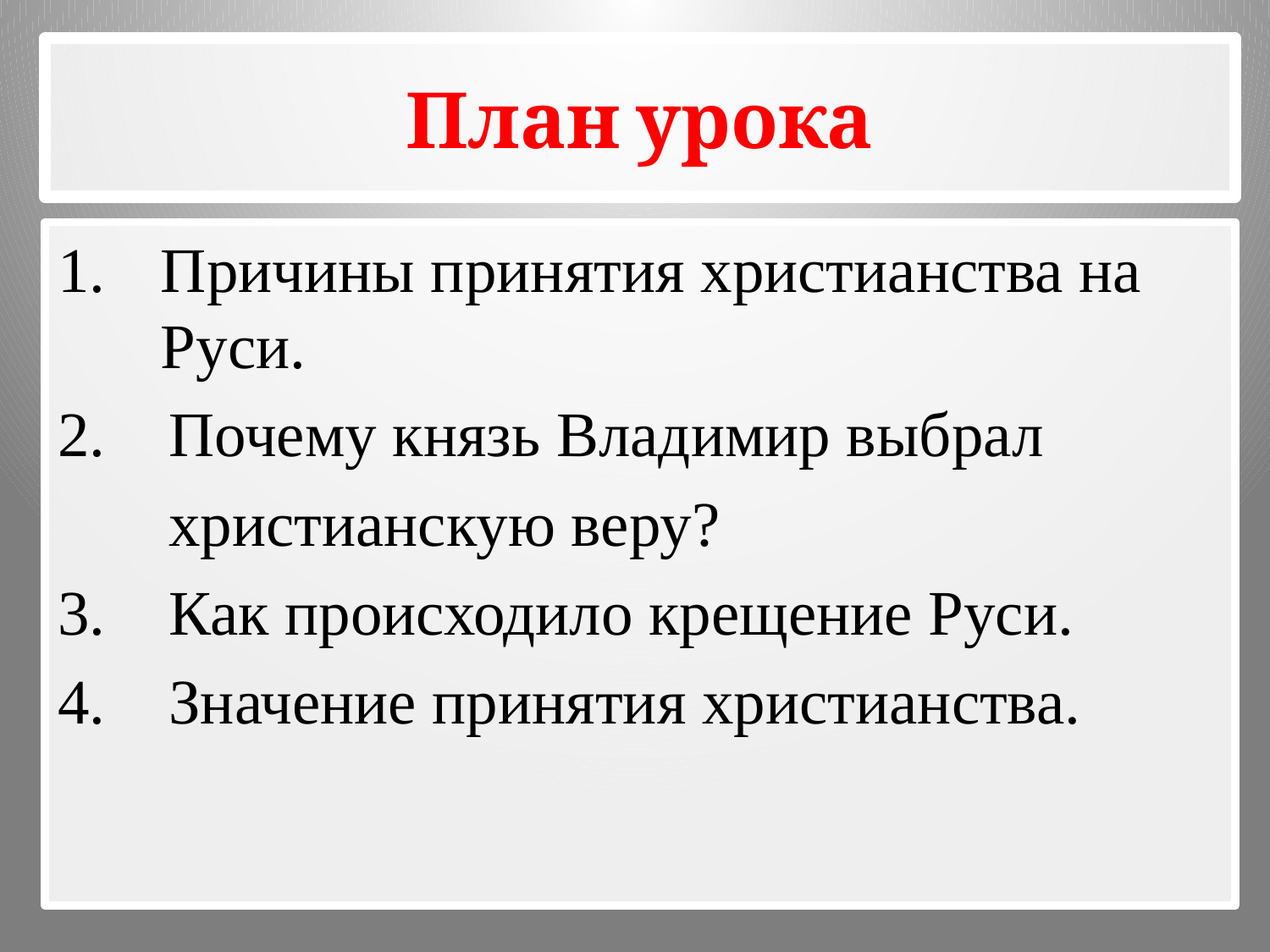

# План урока
Причины принятия христианства на Руси.
2.    Почему князь Владимир выбрал
       христианскую веру?
3.    Как происходило крещение Руси.
4.    Значение принятия христианства.